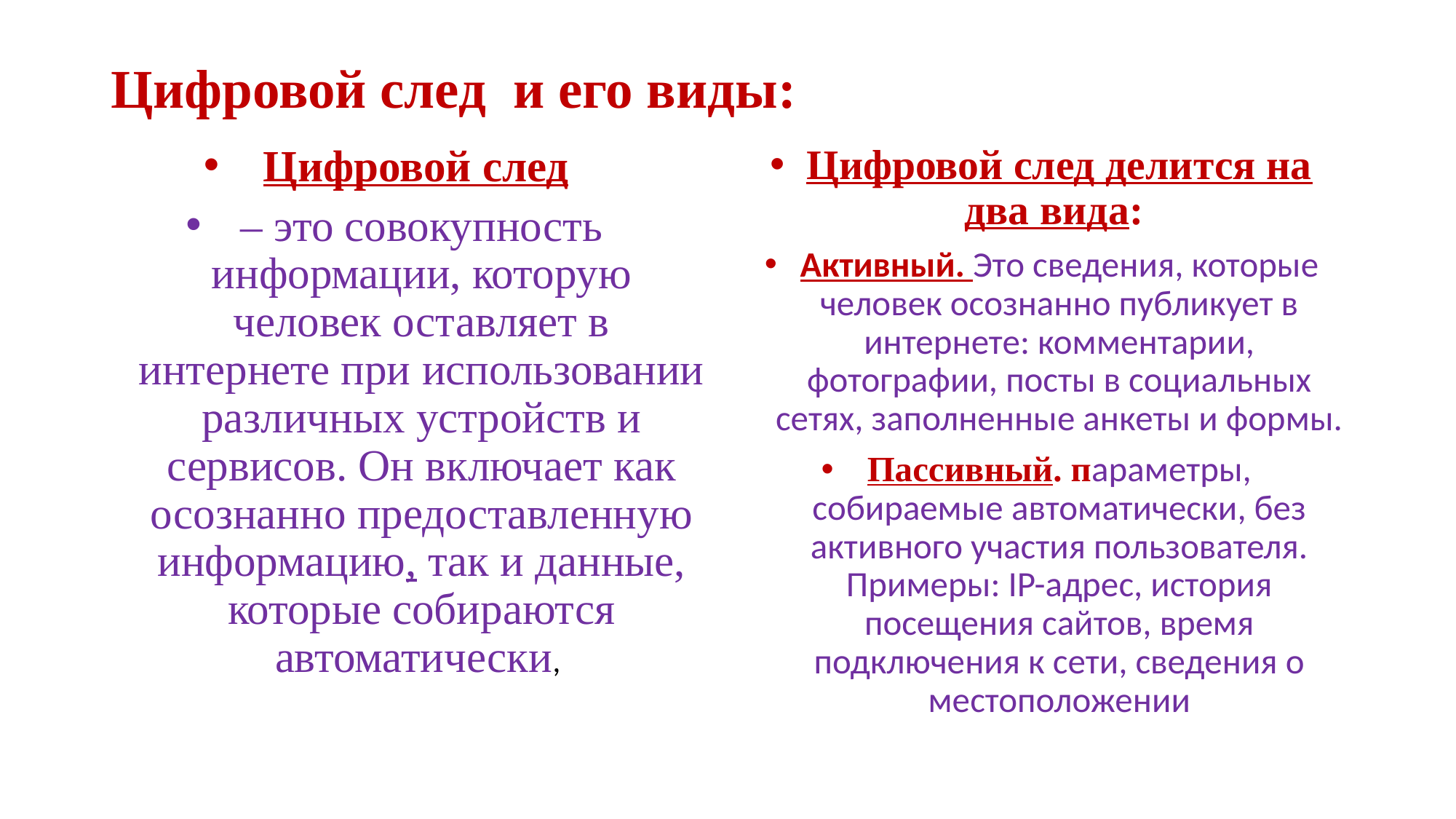

# Цифровой след  и его виды:
Цифровой след
– это совокупность информации, которую человек оставляет в интернете при использовании различных устройств и сервисов. Он включает как осознанно предоставленную информацию, так и данные, которые собираются автоматически,
Цифровой след делится на два вида:
Активный. Это сведения, которые человек осознанно публикует в интернете: комментарии, фотографии, посты в социальных сетях, заполненные анкеты и формы.
Пассивный. параметры, собираемые автоматически, без активного участия пользователя. Примеры: IP-адрес, история посещения сайтов, время подключения к сети, сведения о местоположении